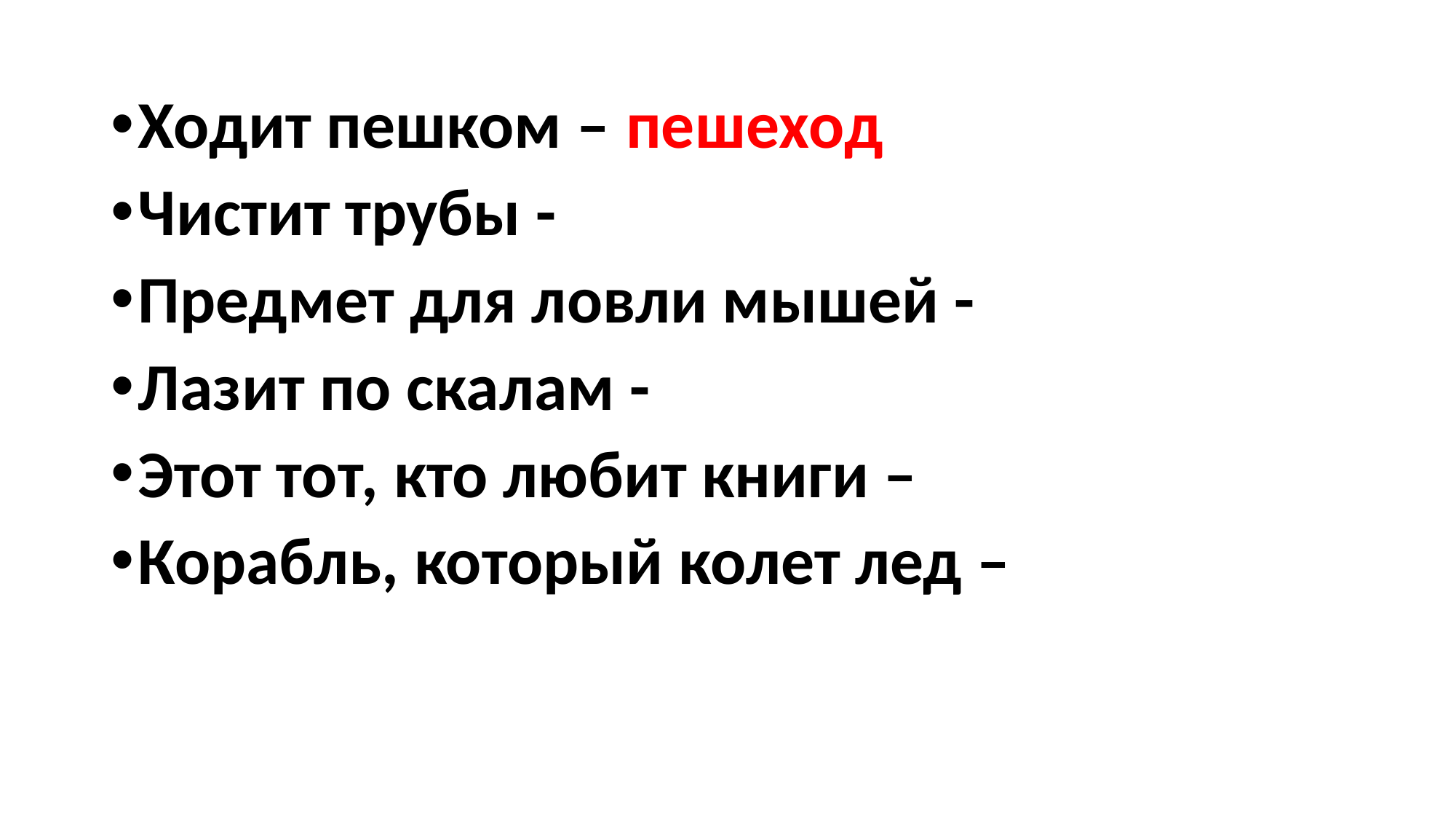

Ходит пешком – пешеход
Чистит трубы -
Предмет для ловли мышей -
Лазит по скалам -
Этот тот, кто любит книги –
Корабль, который колет лед –